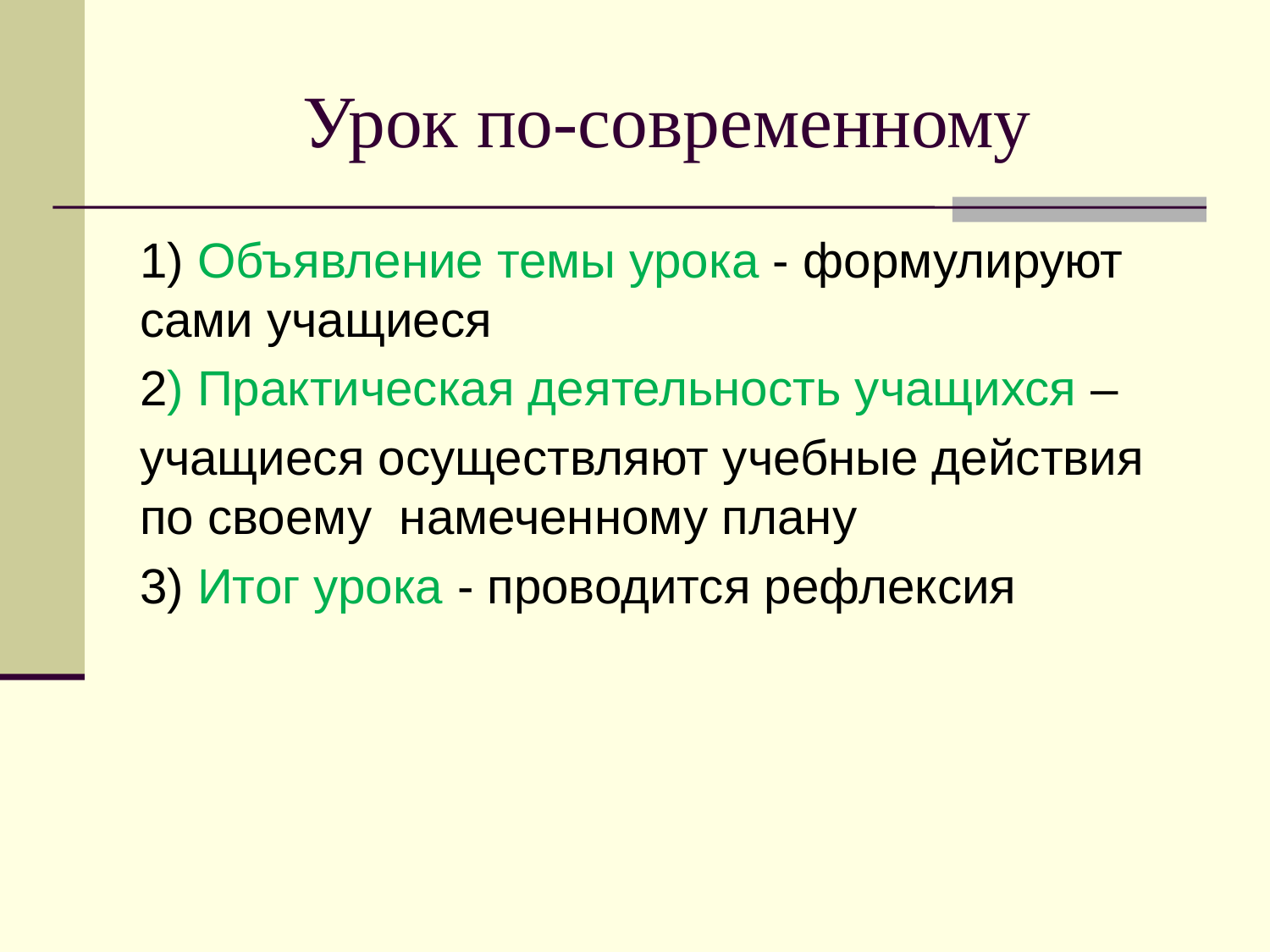

# Урок по-современному
1) Объявление темы урока - формулируют сами учащиеся
2) Практическая деятельность учащихся –
учащиеся осуществляют учебные действия по своему  намеченному плану
3) Итог урока - проводится рефлексия